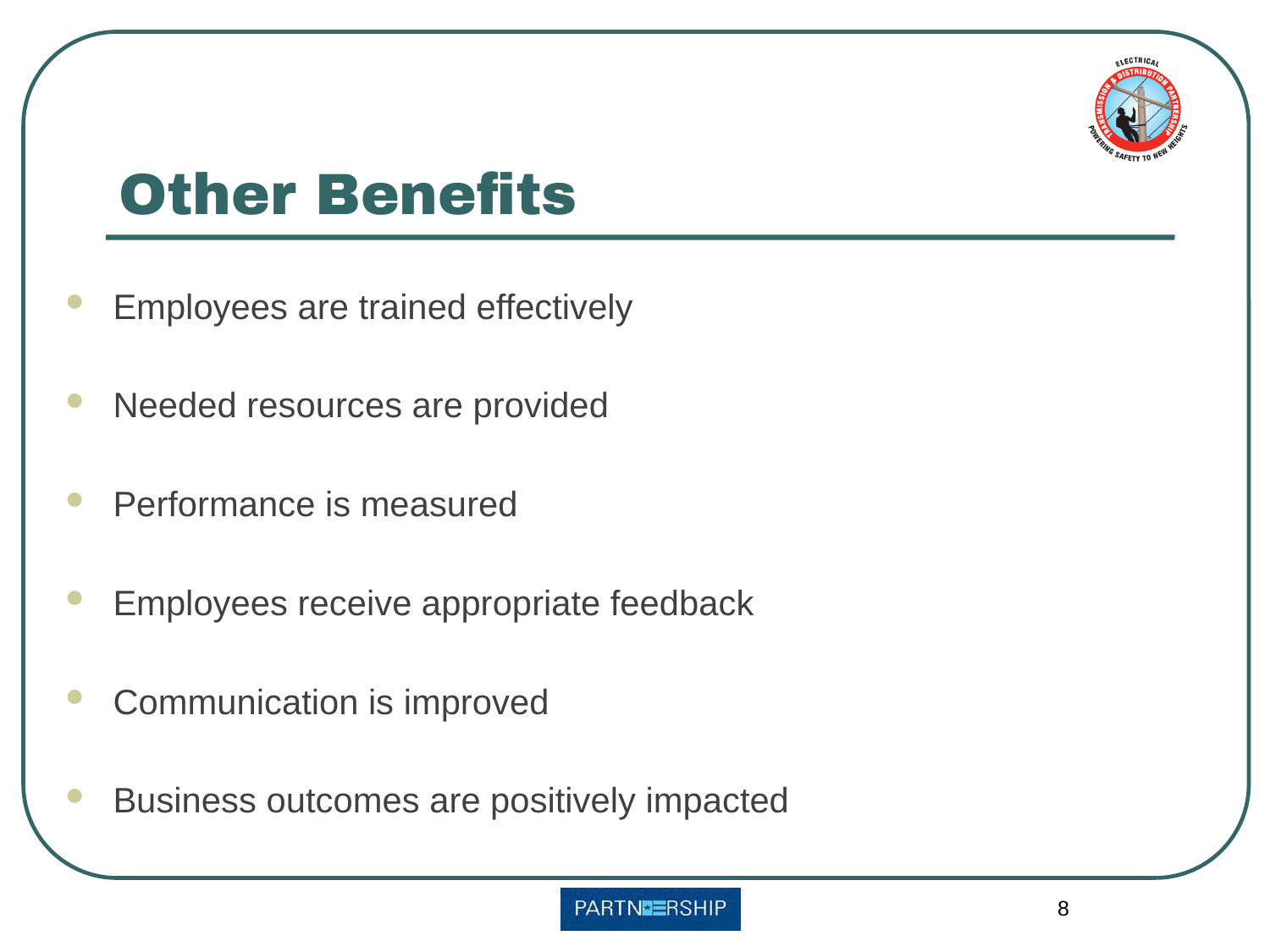

# Other Benefits

Employees are trained effectively

Needed resources are provided

Performance is measured

Employees receive appropriate feedback

Communication is improved

Business outcomes are positively impacted
8